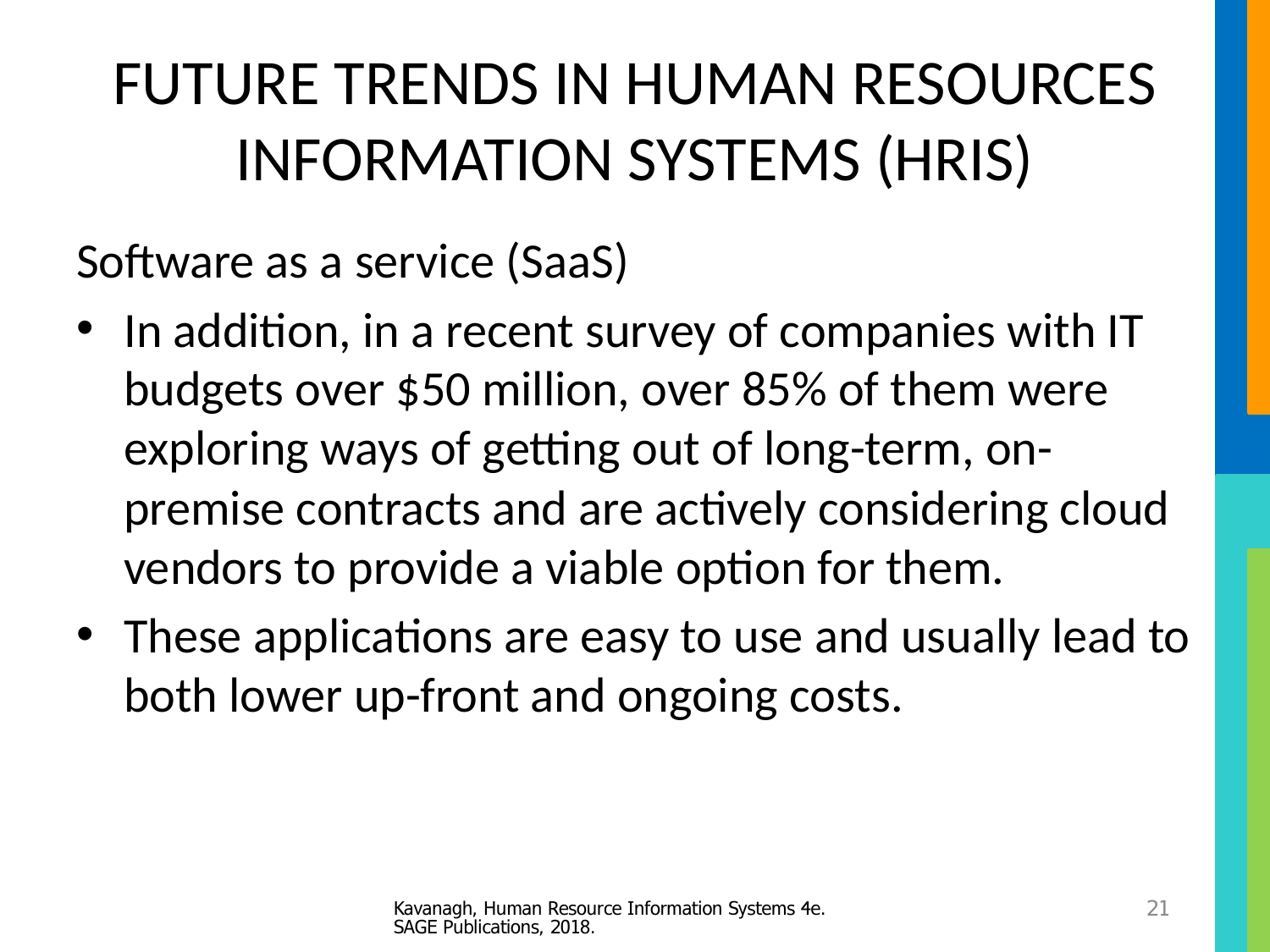

# FUTURE TRENDS IN HUMAN RESOURCES INFORMATION SYSTEMS (HRIS)
Software as a service (SaaS)
In addition, in a recent survey of companies with IT budgets over $50 million, over 85% of them were exploring ways of getting out of long-term, on-premise contracts and are actively considering cloud vendors to provide a viable option for them.
These applications are easy to use and usually lead to both lower up-front and ongoing costs.
Kavanagh, Human Resource Information Systems 4e. SAGE Publications, 2018.
21